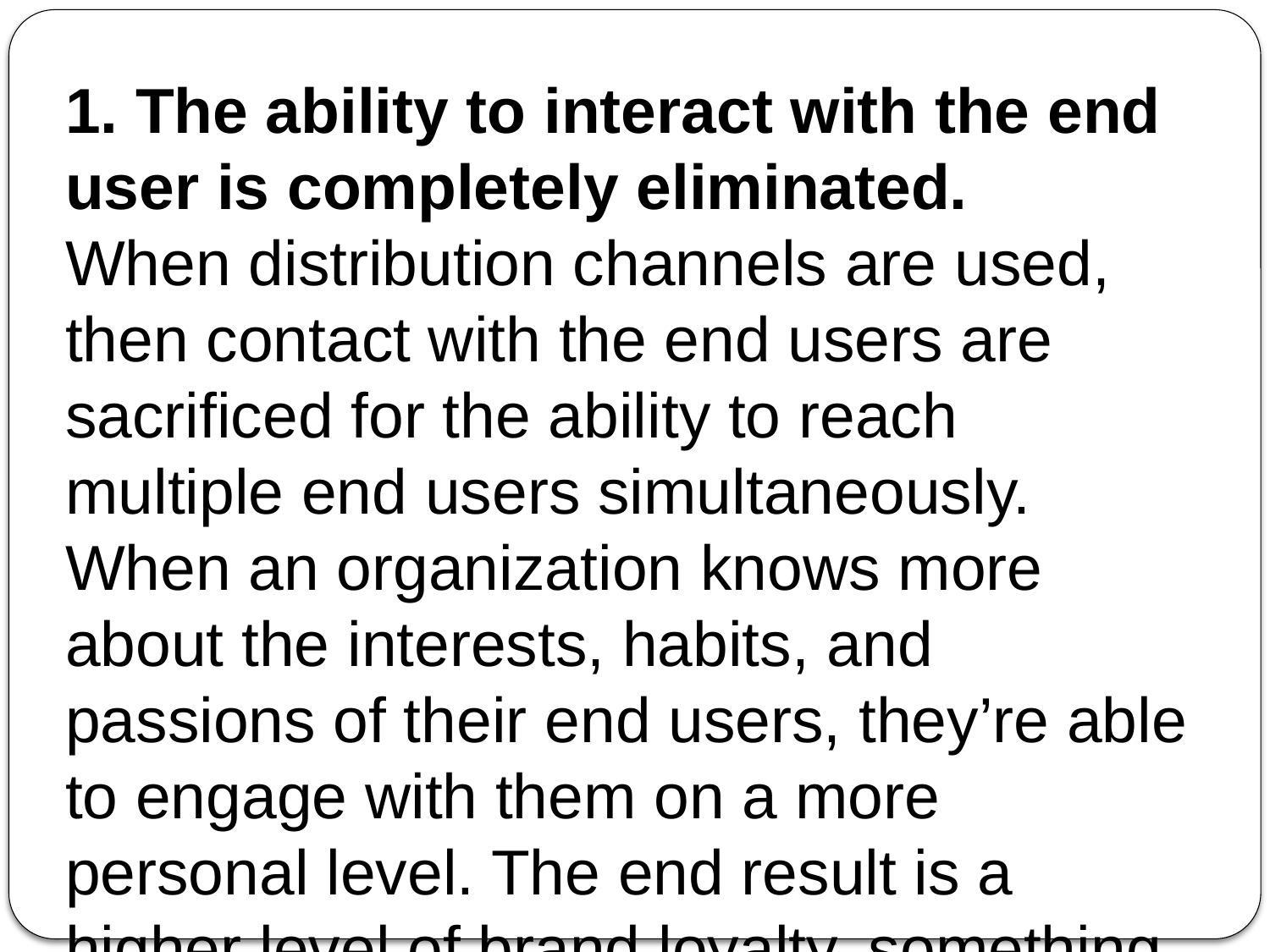

1. The ability to interact with the end user is completely eliminated.
When distribution channels are used, then contact with the end users are sacrificed for the ability to reach multiple end users simultaneously. When an organization knows more about the interests, habits, and passions of their end users, they’re able to engage with them on a more personal level. The end result is a higher level of brand loyalty, something which distribution channels don’t necessarily provide